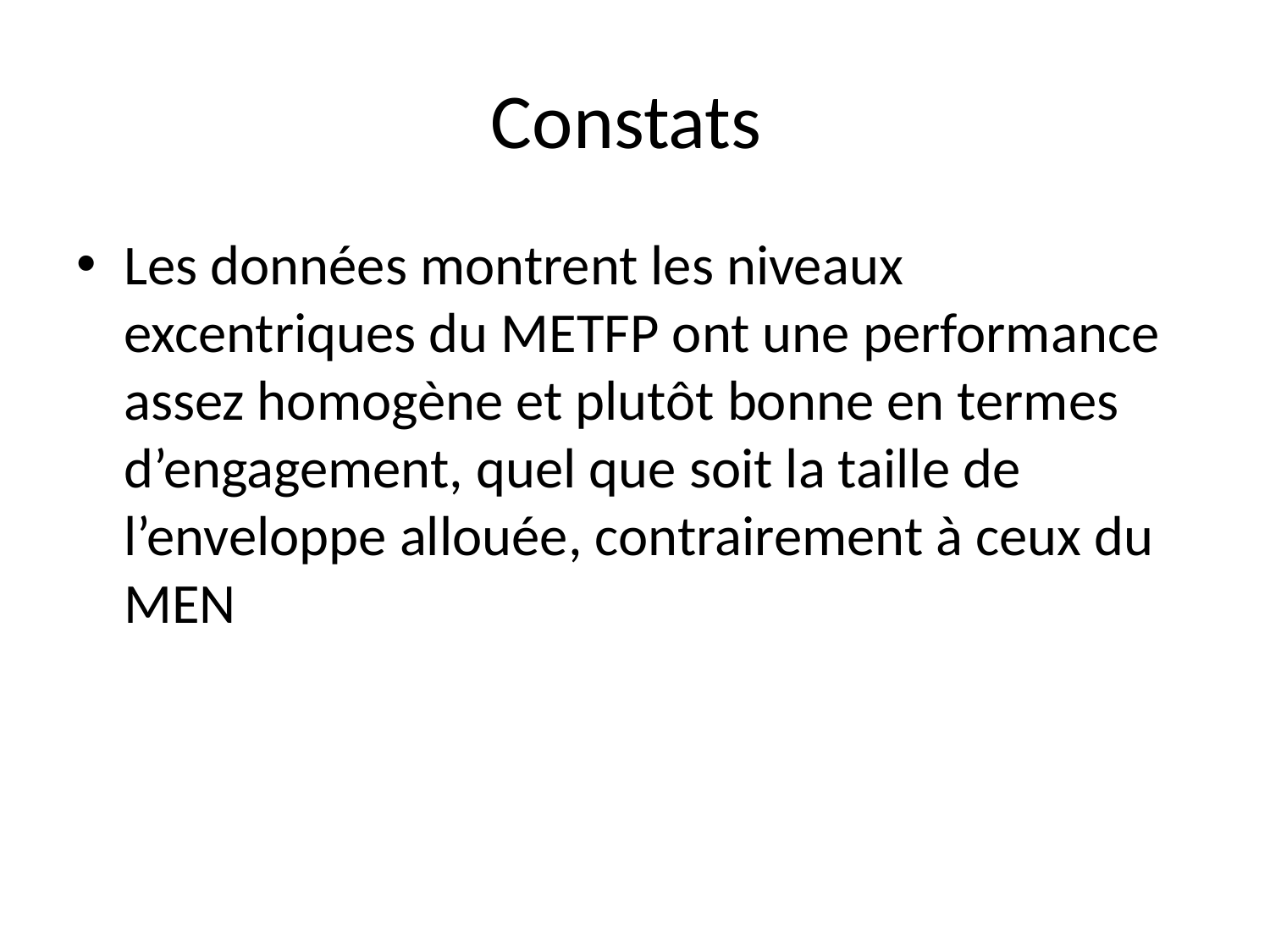

# Constats
Les données montrent les niveaux excentriques du METFP ont une performance assez homogène et plutôt bonne en termes d’engagement, quel que soit la taille de l’enveloppe allouée, contrairement à ceux du MEN